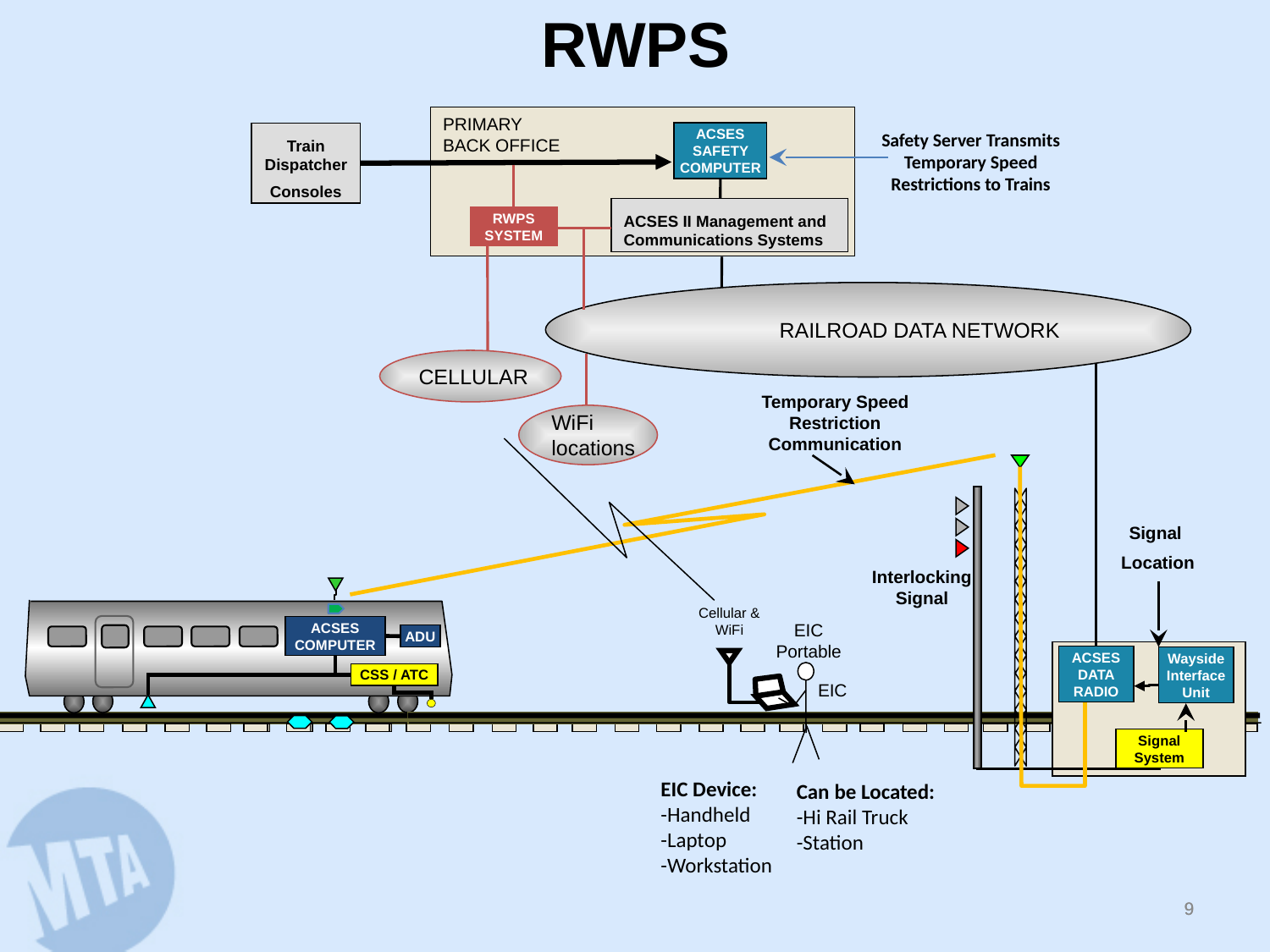

# RWPS
PRIMARY
BACK OFFICE
Safety Server Transmits Temporary Speed Restrictions to Trains
ACSES SAFETY COMPUTER
Train Dispatcher
Consoles
ACSES II Management and Communications Systems
RWPS SYSTEM
	RAILROAD DATA NETWORK
CELLULAR
Temporary Speed Restriction Communication
WiFi
locations

Signal
Location

Interlocking Signal

Cellular & WiFi

EIC Portable

ACSES COMPUTER

ADU

ACSES DATA RADIO
Wayside Interface Unit

CSS / ATC
EIC

Signal System
EIC Device:
-Handheld
-Laptop
-Workstation
Can be Located:
-Hi Rail Truck
-Station
9
9